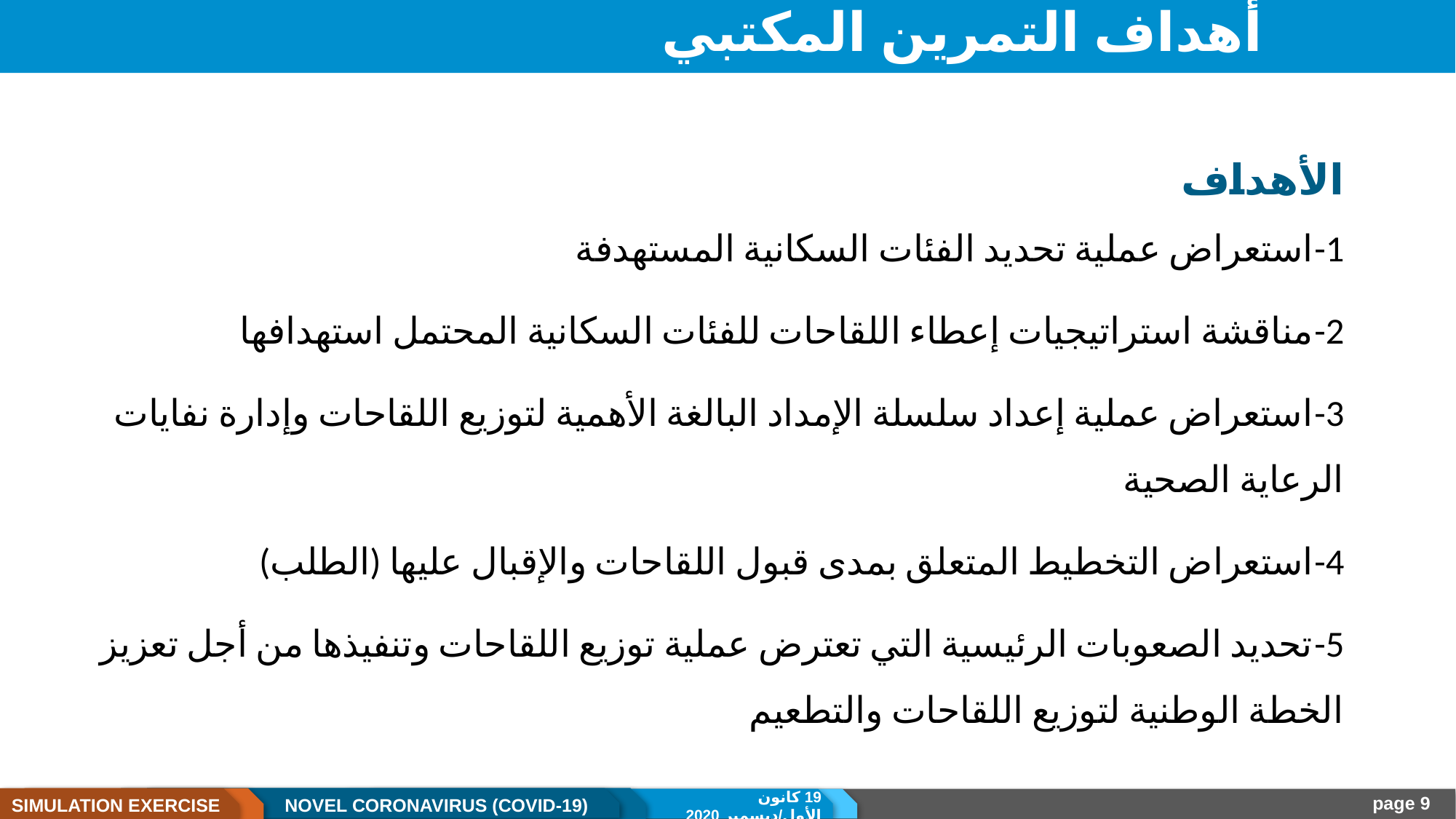

# أهداف التمرين المكتبي
الأهداف
1-	استعراض عملية تحديد الفئات السكانية المستهدفة
2-	مناقشة استراتيجيات إعطاء اللقاحات للفئات السكانية المحتمل استهدافها
3-	استعراض عملية إعداد سلسلة الإمداد البالغة الأهمية لتوزيع اللقاحات وإدارة نفايات الرعاية الصحية
4-	استعراض التخطيط المتعلق بمدى قبول اللقاحات والإقبال عليها (الطلب)
5-	تحديد الصعوبات الرئيسية التي تعترض عملية توزيع اللقاحات وتنفيذها من أجل تعزيز الخطة الوطنية لتوزيع اللقاحات والتطعيم

19 كانون الأول/ديسمبر 2020